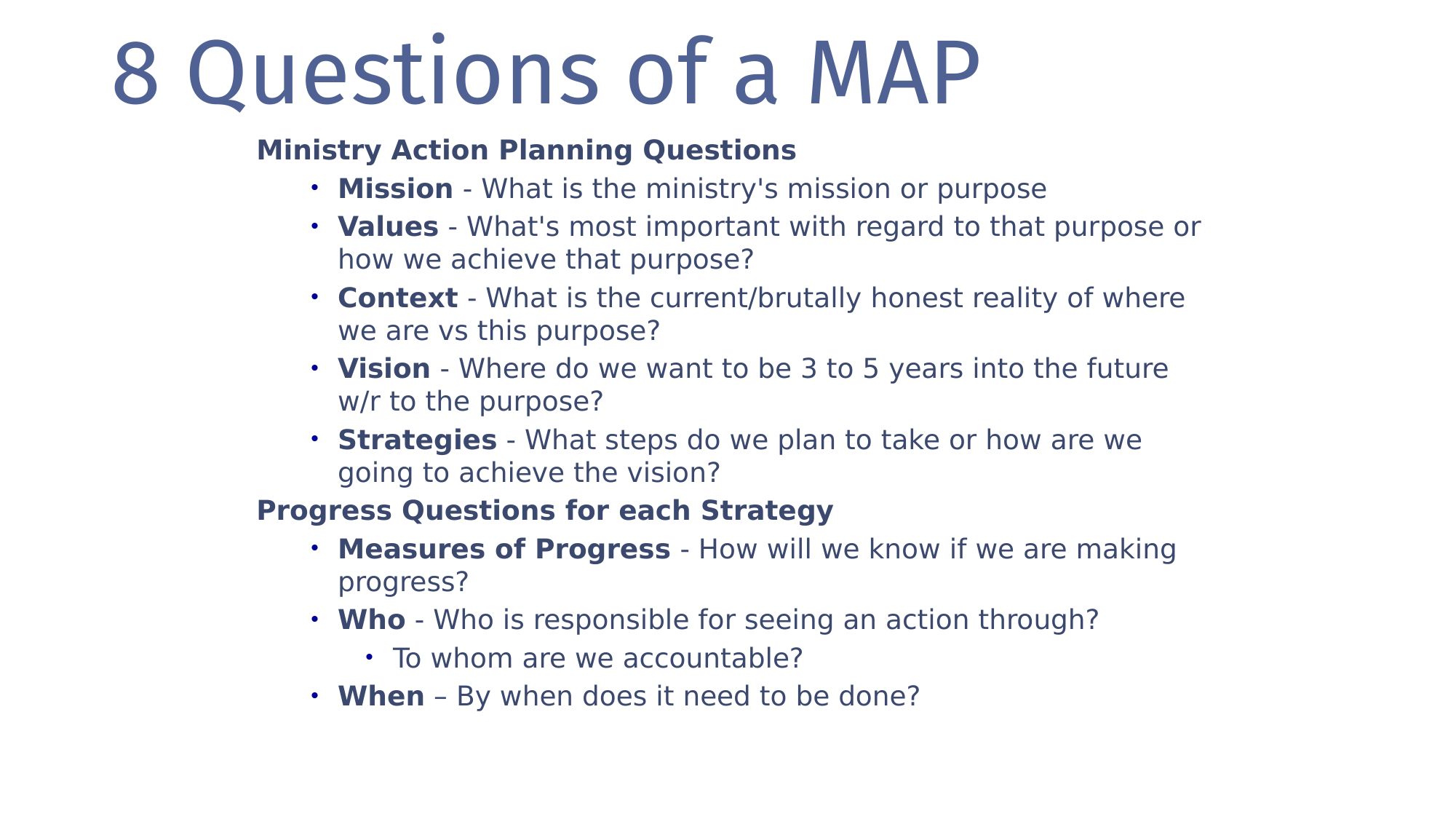

# 8 Questions of a MAP
Ministry Action Planning Questions
Mission - What is the ministry's mission or purpose
Values - What's most important with regard to that purpose or how we achieve that purpose?
Context - What is the current/brutally honest reality of where we are vs this purpose?
Vision - Where do we want to be 3 to 5 years into the future w/r to the purpose?
Strategies - What steps do we plan to take or how are we going to achieve the vision?
Progress Questions for each Strategy
Measures of Progress - How will we know if we are making progress?
Who - Who is responsible for seeing an action through?
To whom are we accountable?
When – By when does it need to be done?